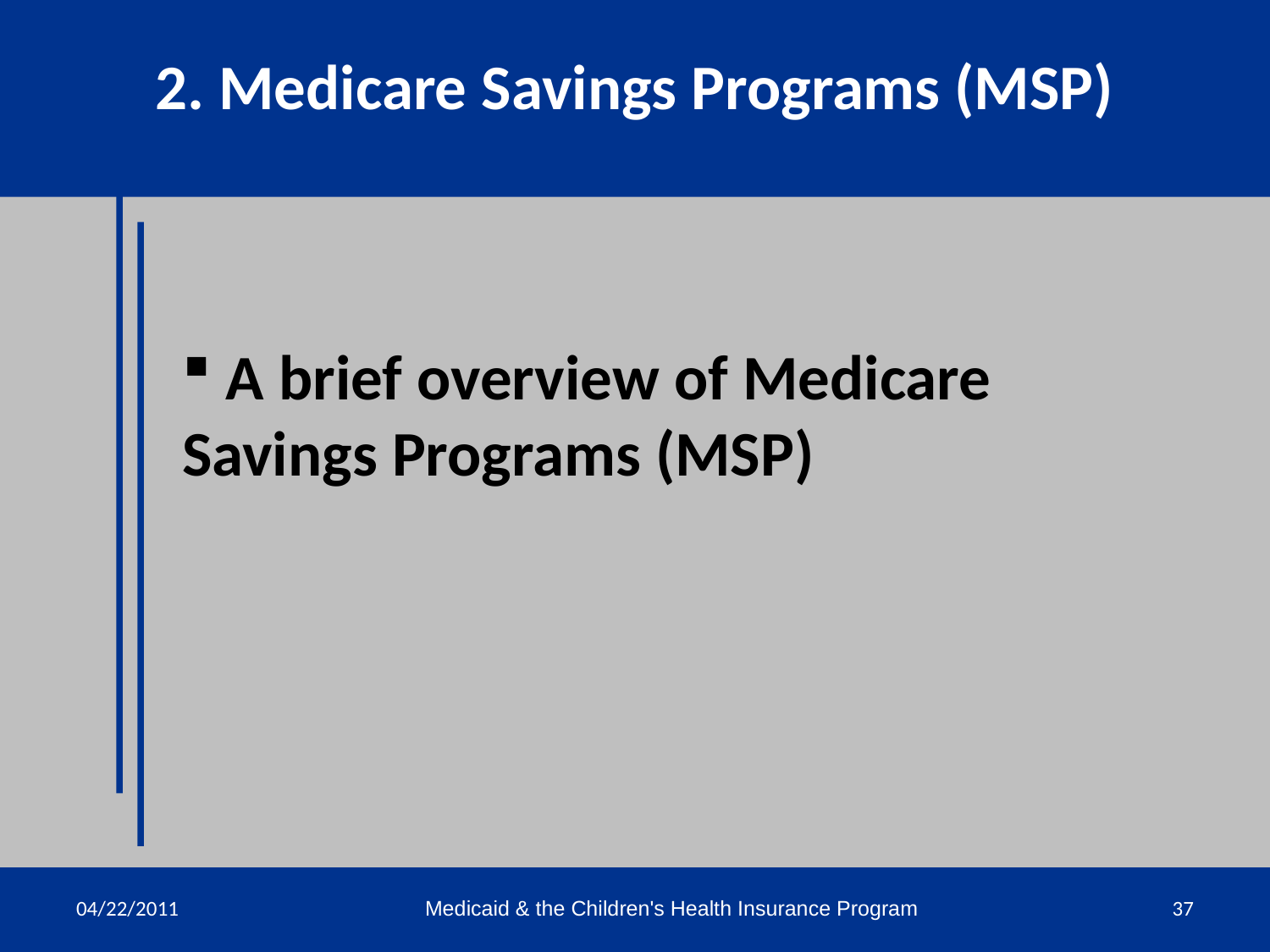

2. Medicare Savings Programs (MSP)
2. Medicare Savings Programs (MSP)
 A brief overview of Medicare
Savings Programs (MSP)
04/22/2011
Medicaid & the Children's Health Insurance Program
37